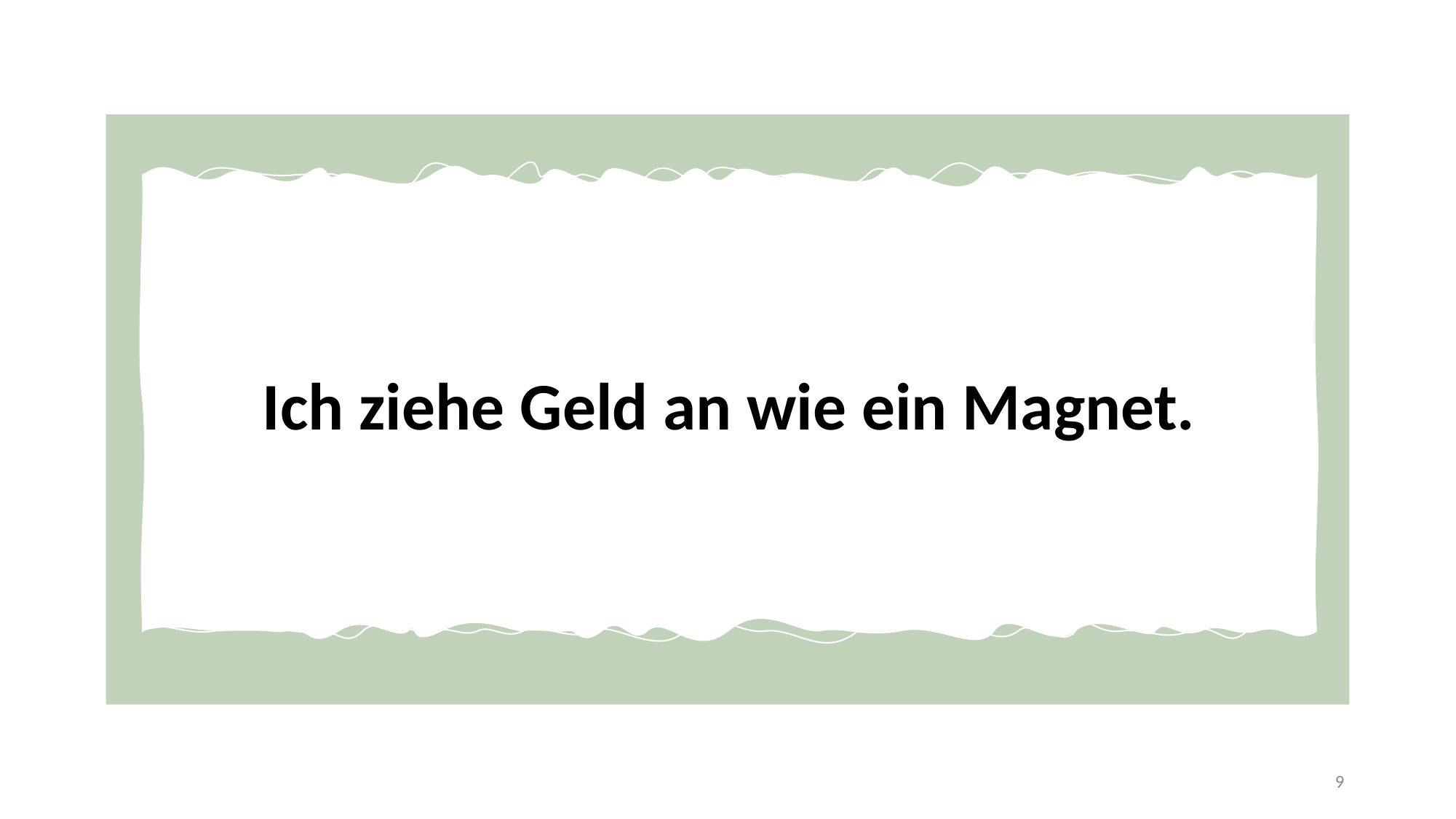

Ich ziehe Geld an wie ein Magnet.
9